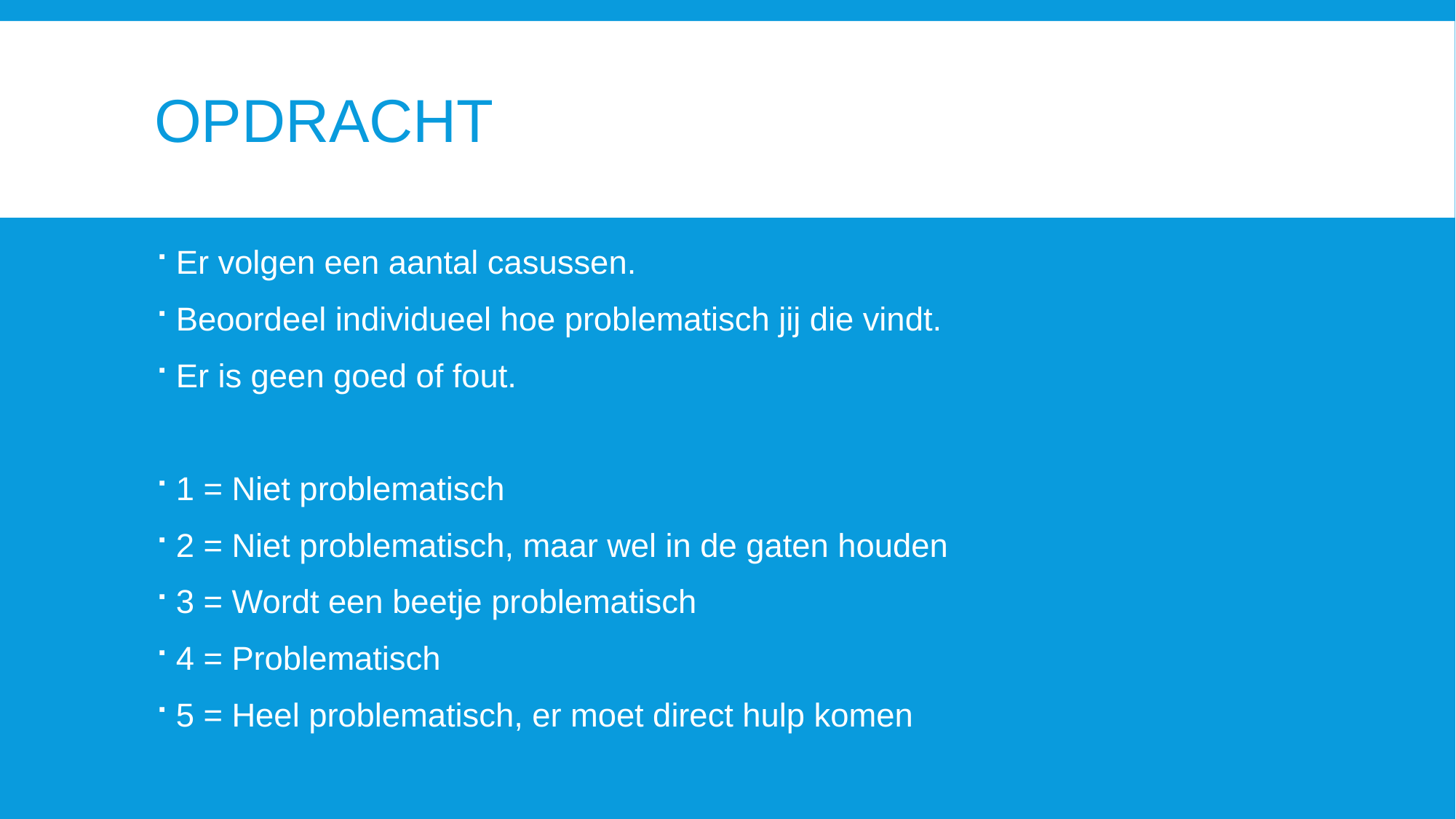

# Opdracht
Er volgen een aantal casussen.
Beoordeel individueel hoe problematisch jij die vindt.
Er is geen goed of fout.

1 = Niet problematisch
2 = Niet problematisch, maar wel in de gaten houden
3 = Wordt een beetje problematisch
4 = Problematisch
5 = Heel problematisch, er moet direct hulp komen